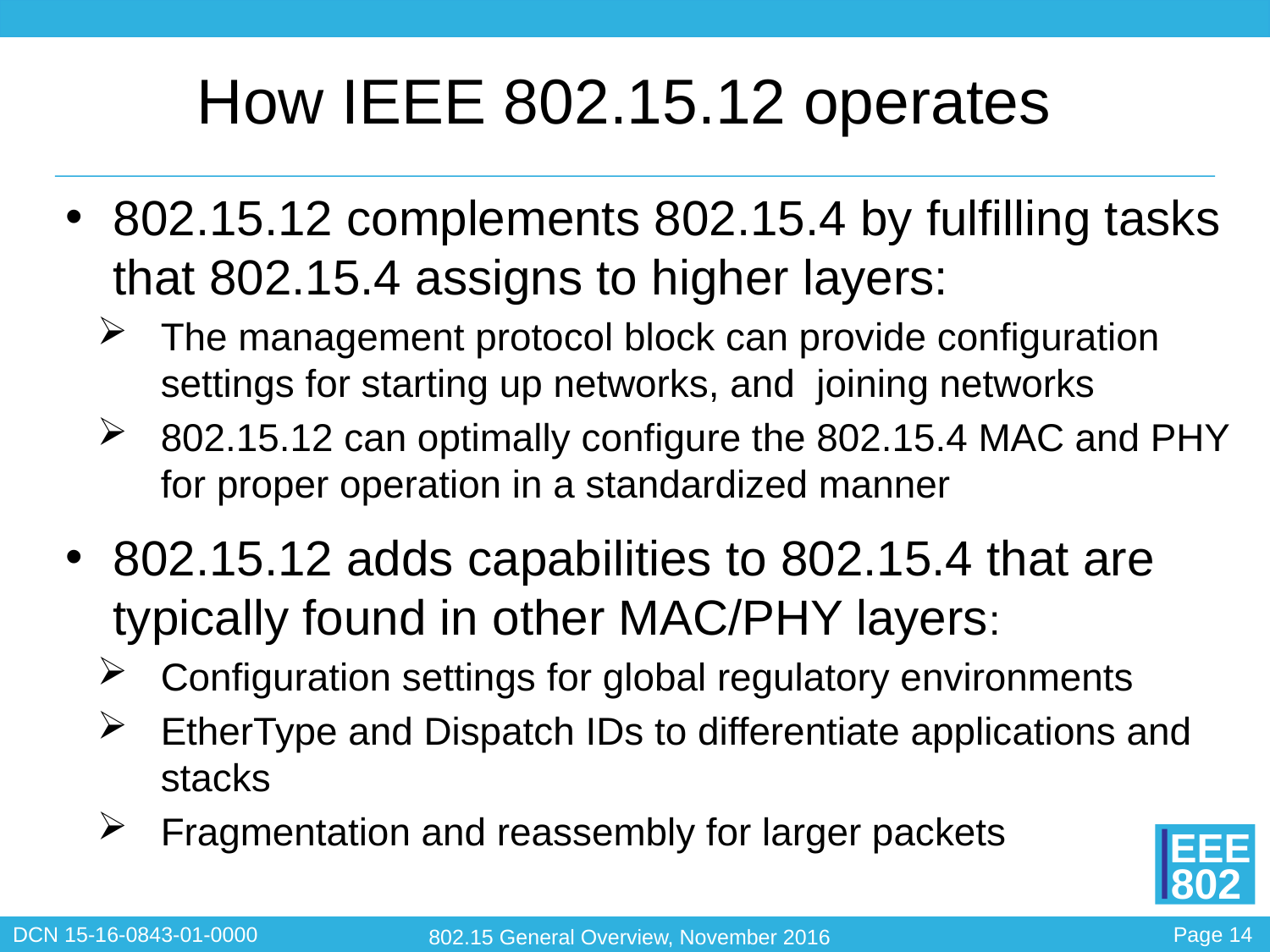

# How IEEE 802.15.12 operates
802.15.12 complements 802.15.4 by fulfilling tasks that 802.15.4 assigns to higher layers:
The management protocol block can provide configuration settings for starting up networks, and  joining networks
802.15.12 can optimally configure the 802.15.4 MAC and PHY for proper operation in a standardized manner
802.15.12 adds capabilities to 802.15.4 that are typically found in other MAC/PHY layers:
Configuration settings for global regulatory environments
EtherType and Dispatch IDs to differentiate applications and stacks
Fragmentation and reassembly for larger packets